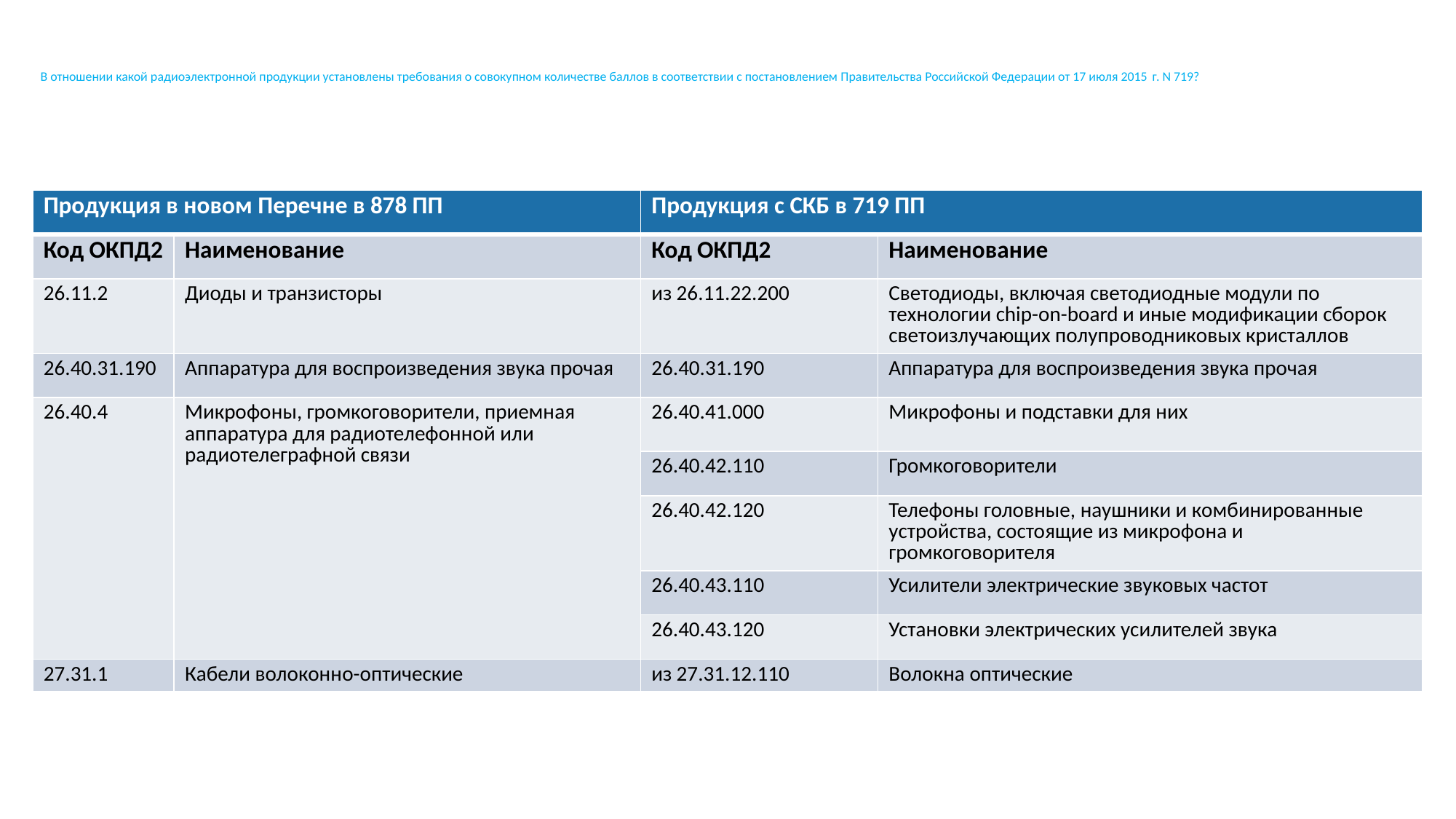

# В отношении какой радиоэлектронной продукции установлены требования о совокупном количестве баллов в соответствии с постановлением Правительства Российской Федерации от 17 июля 2015 г. N 719?
| Продукция в новом Перечне в 878 ПП |  | Продукция с СКБ в 719 ПП |  |
| --- | --- | --- | --- |
| Код ОКПД2 | Наименование | Код ОКПД2 | Наименование |
| 26.11.2 | Диоды и транзисторы | из 26.11.22.200 | Светодиоды, включая светодиодные модули по технологии chip-on-board и иные модификации сборок светоизлучающих полупроводниковых кристаллов |
| 26.40.31.190 | Аппаратура для воспроизведения звука прочая | 26.40.31.190 | Аппаратура для воспроизведения звука прочая |
| 26.40.4 | Микрофоны, громкоговорители, приемная аппаратура для радиотелефонной или радиотелеграфной связи | 26.40.41.000 | Микрофоны и подставки для них |
|  |  | 26.40.42.110 | Громкоговорители |
|  |  | 26.40.42.120 | Телефоны головные, наушники и комбинированные устройства, состоящие из микрофона и громкоговорителя |
|  |  | 26.40.43.110 | Усилители электрические звуковых частот |
|  |  | 26.40.43.120 | Установки электрических усилителей звука |
| 27.31.1 | Кабели волоконно-оптические | из 27.31.12.110 | Волокна оптические |